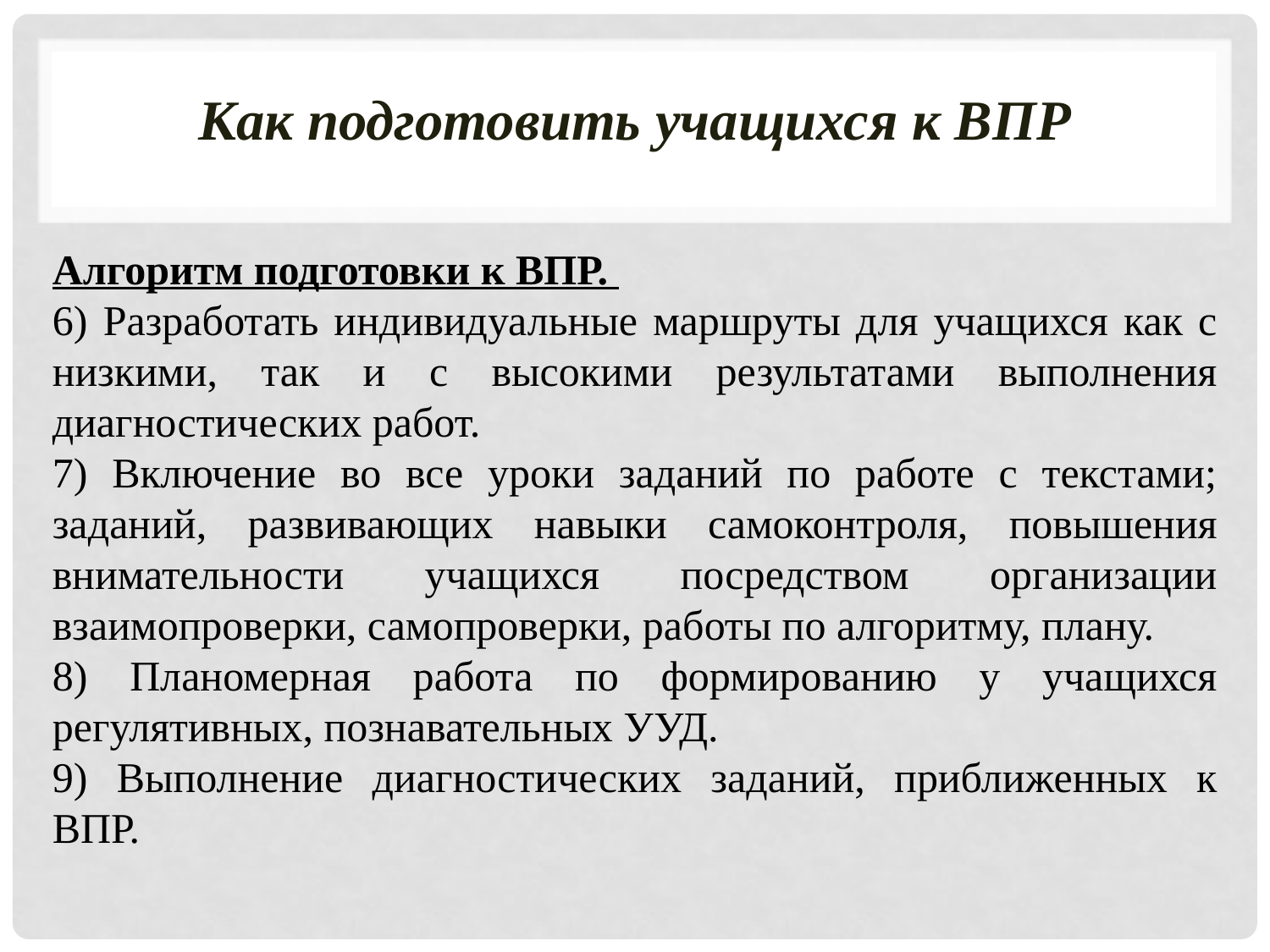

# Как подготовить учащихся к ВПР
Алгоритм подготовки к ВПР.
6) Разработать индивидуальные маршруты для учащихся как с низкими, так и с высокими результатами выполнения диагностических работ.
7) Включение во все уроки заданий по работе с текстами; заданий, развивающих навыки самоконтроля, повышения внимательности учащихся посредством организации взаимопроверки, самопроверки, работы по алгоритму, плану.
8) Планомерная работа по формированию у учащихся регулятивных, познавательных УУД.
9) Выполнение диагностических заданий, приближенных к ВПР.